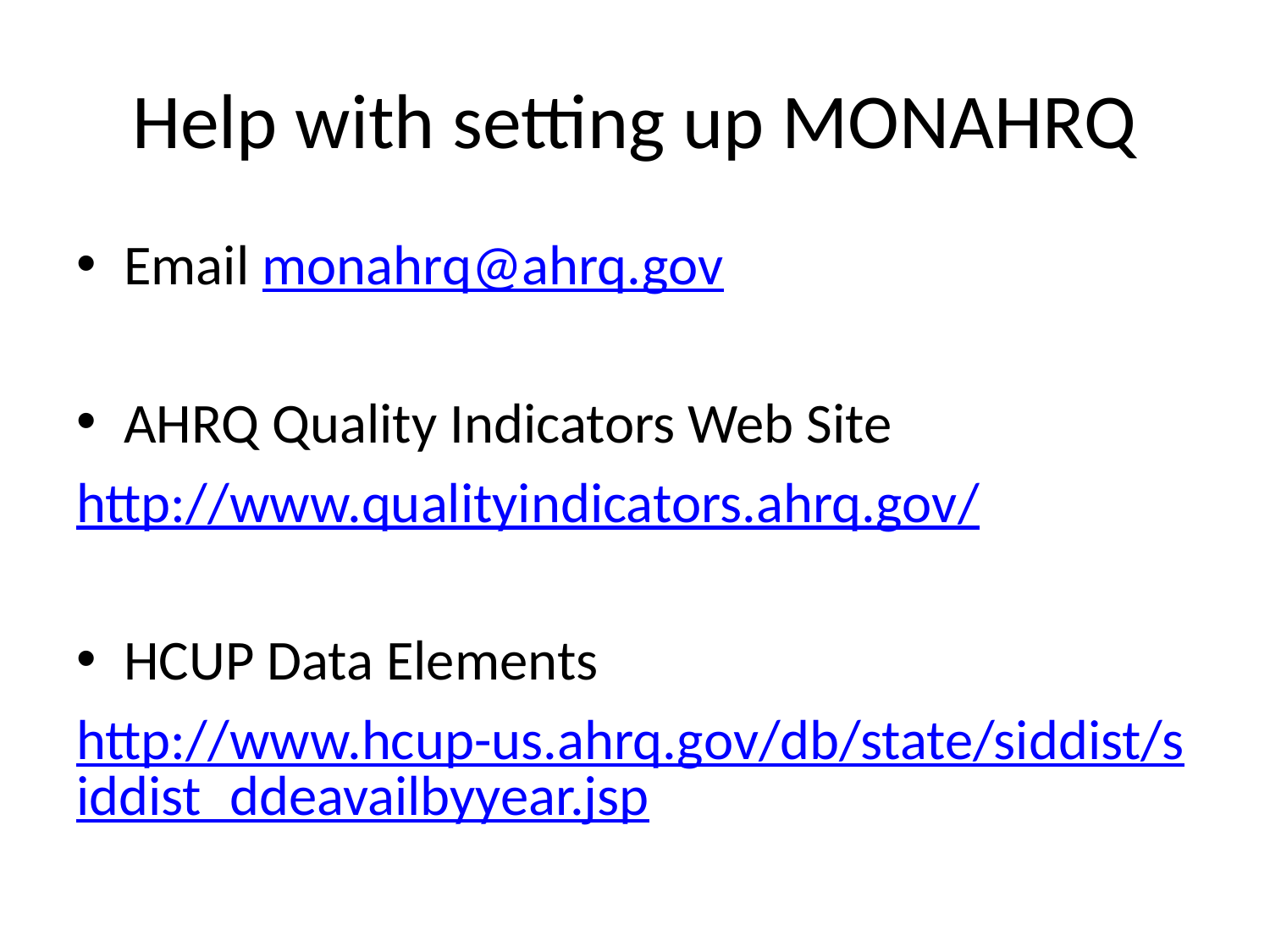

# Help with setting up MONAHRQ
Email monahrq@ahrq.gov

AHRQ Quality Indicators Web Site
http://www.qualityindicators.ahrq.gov/

HCUP Data Elements
http://www.hcup-us.ahrq.gov/db/state/siddist/siddist_ddeavailbyyear.jsp